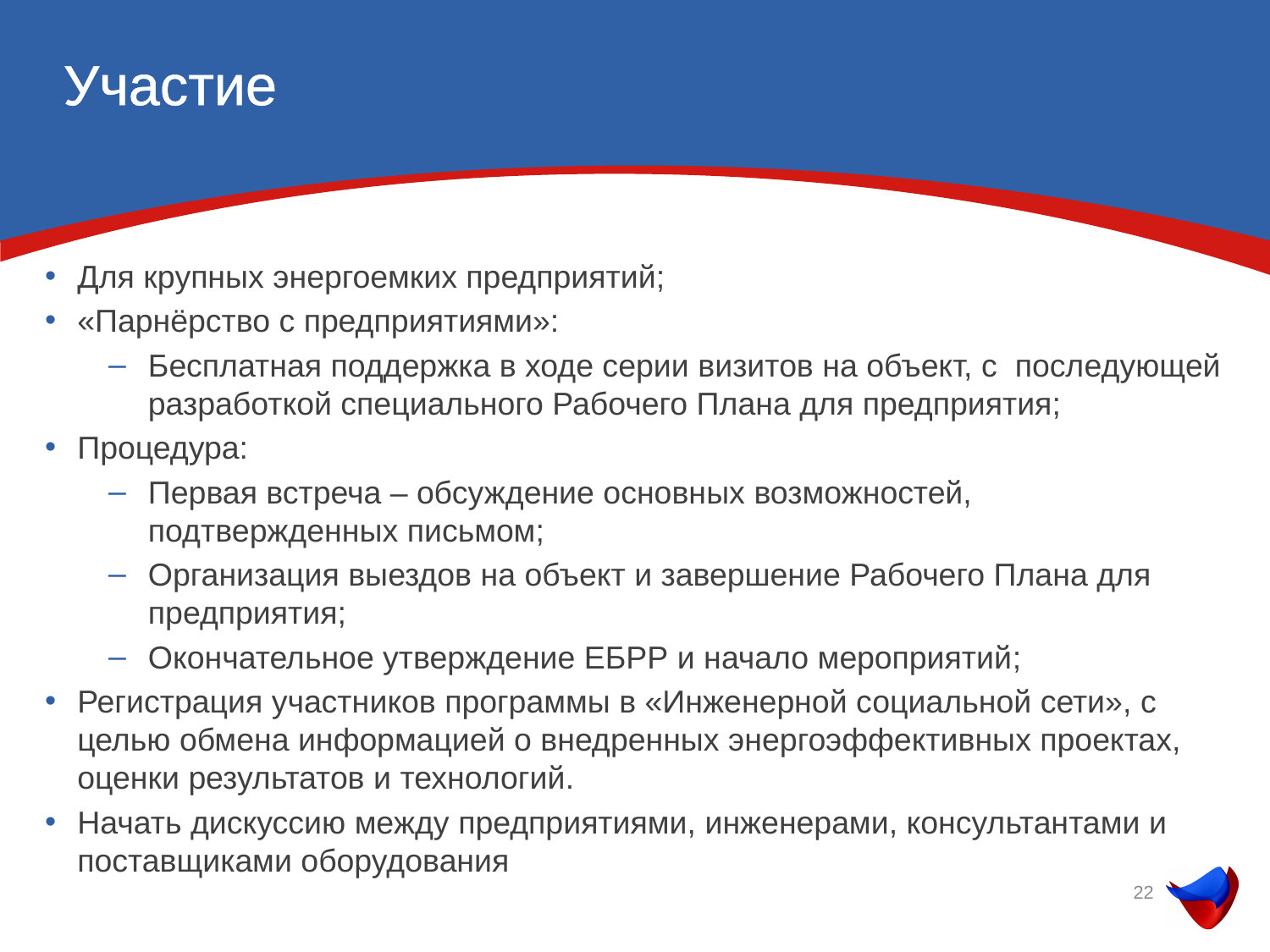

# Участие
Для крупных энергоемких предприятий;
«Парнёрство с предприятиями»:
Бесплатная поддержка в ходе серии визитов на объект, с  последующей разработкой специального Рабочего Плана для предприятия;
Процедура:
Первая встреча – обсуждение основных возможностей, подтвержденных письмом;
Организация выездов на объект и завершение Рабочего Плана для предприятия;
Окончательное утверждение ЕБРР и начало мероприятий;
Регистрация участников программы в «Инженерной социальной сети», с целью обмена информацией о внедренных энергоэффективных проектах, оценки результатов и технологий.
Начать дискуссию между предприятиями, инженерами, консультантами и поставщиками оборудования

22